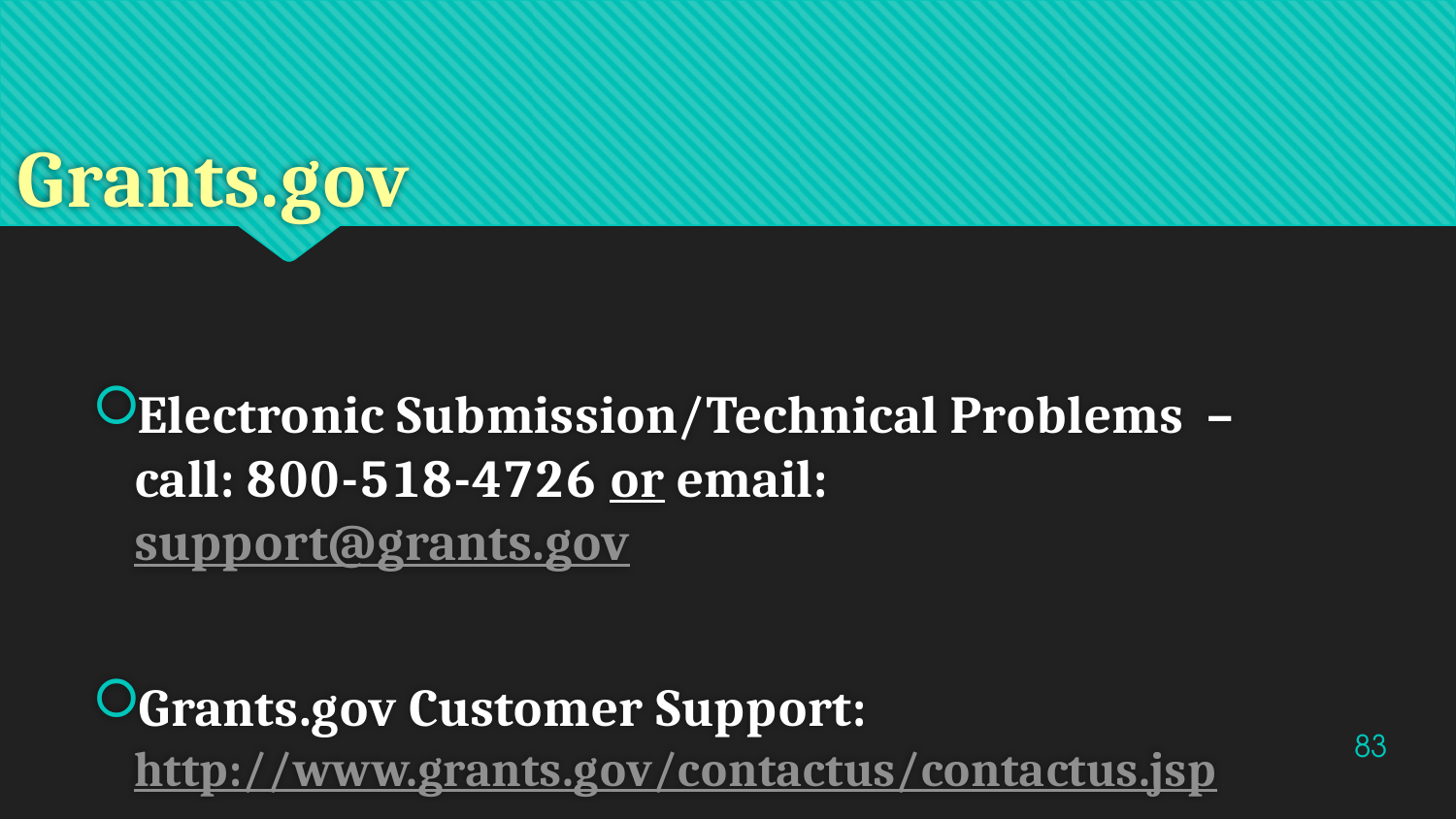

# Grants.gov
Electronic Submission/Technical Problems  – call: 800-518-4726 or email:  support@grants.gov

Grants.gov Customer Support: http://www.grants.gov/contactus/contactus.jsp

83